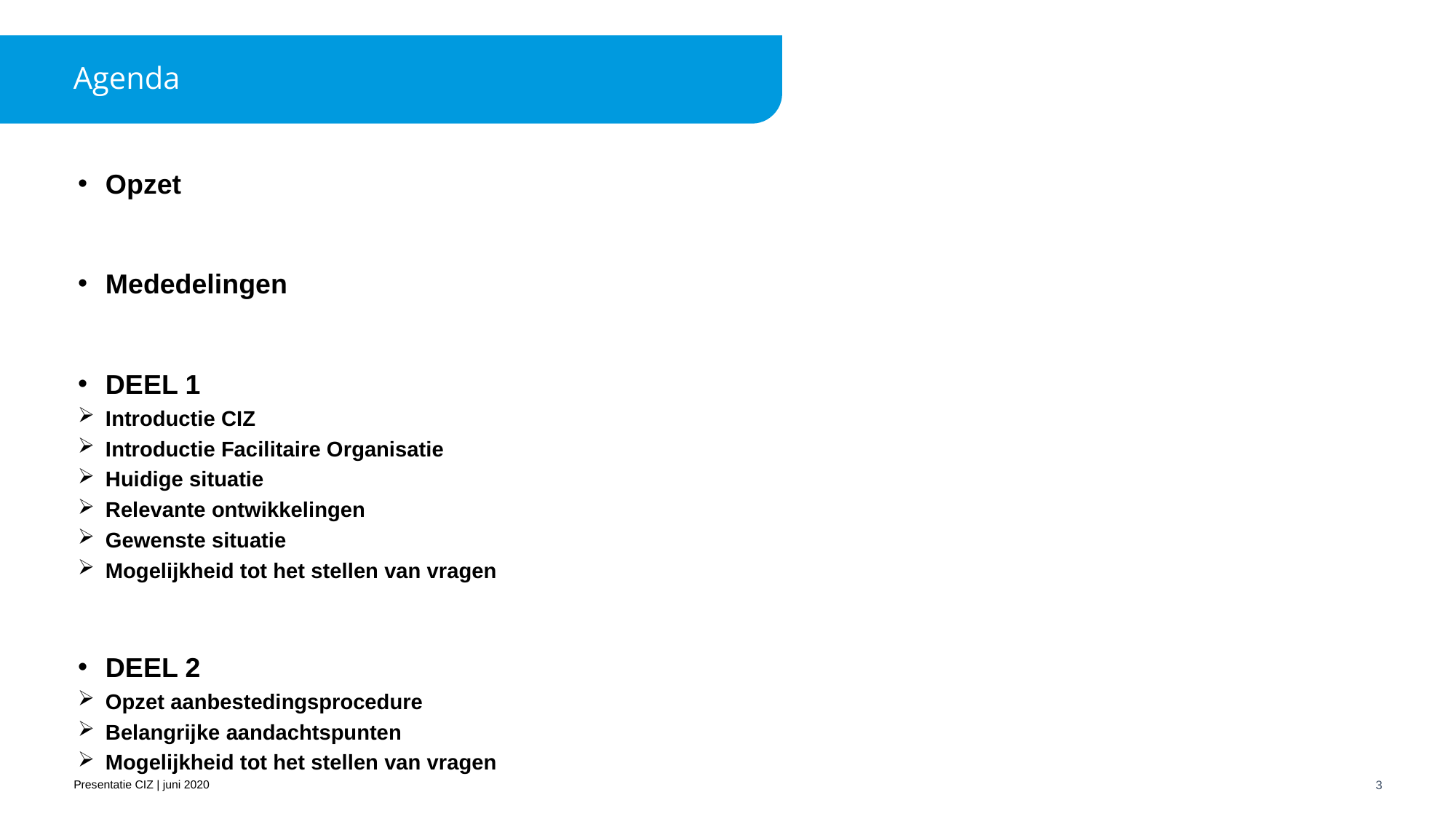

# Agenda
Opzet

Mededelingen

DEEL 1
Introductie CIZ
Introductie Facilitaire Organisatie
Huidige situatie
Relevante ontwikkelingen
Gewenste situatie
Mogelijkheid tot het stellen van vragen

DEEL 2
Opzet aanbestedingsprocedure
Belangrijke aandachtspunten
Mogelijkheid tot het stellen van vragen

Presentatie CIZ | juni 2020
3